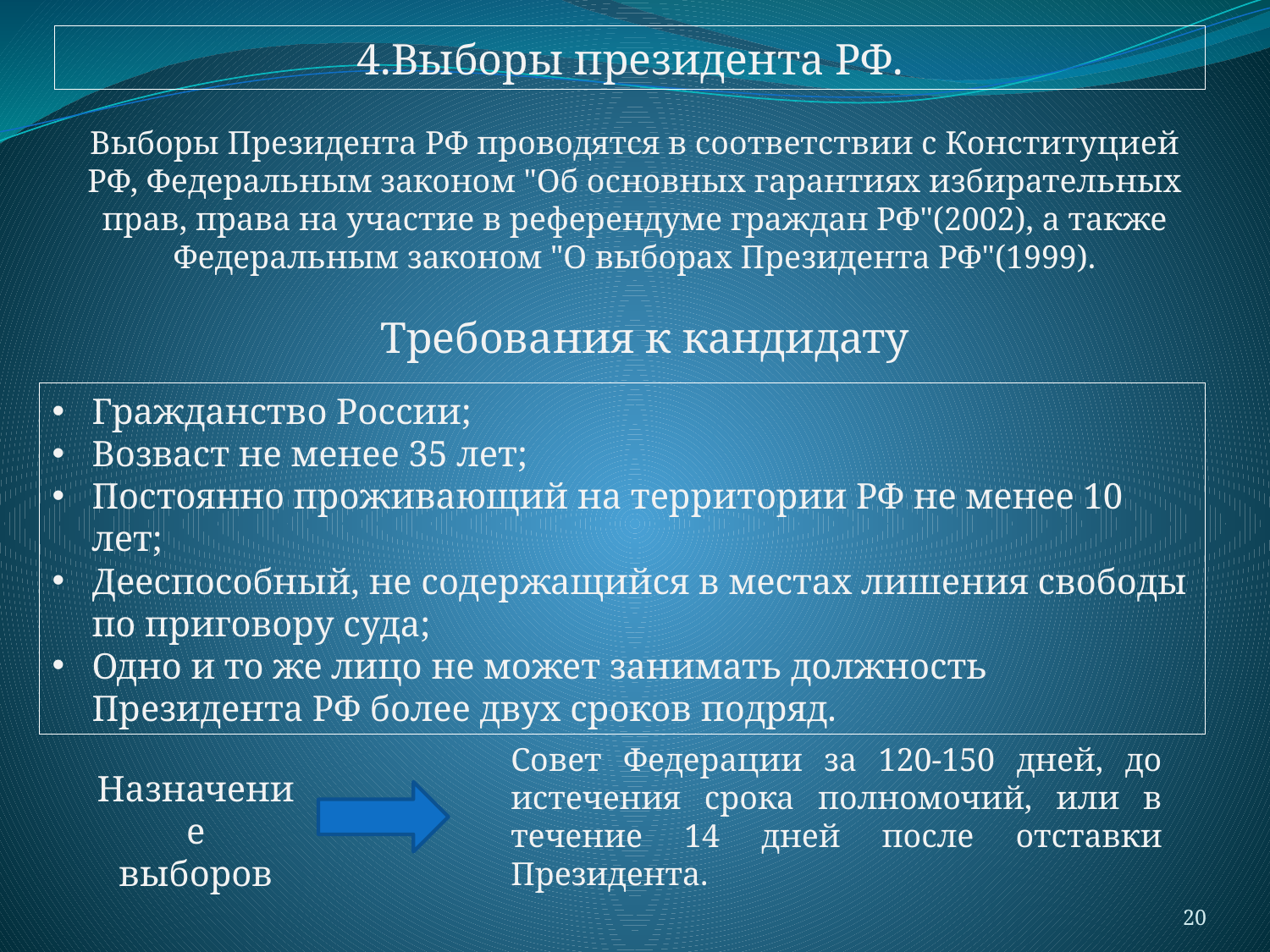

4.Выборы президента РФ.
Выборы Президента РФ проводятся в соответствии с Конституцией РФ, Федеральным законом "Об основных гарантиях избирательных прав, права на участие в референдуме граждан РФ"(2002), а также Федеральным законом "О выборах Президента РФ"(1999).

Требования к кандидату

Гражданство России;
Возваст не менее 35 лет;
Постоянно проживающий на территории РФ не менее 10 лет;
Дееспособный, не содержащийся в местах лишения свободы по приговору суда;
Одно и то же лицо не может занимать должность Президента РФ более двух сроков подряд.
Совет Федерации за 120-150 дней, до истечения срока полномочий, или в течение 14 дней после отставки Президента.

Назначение
выборов

20